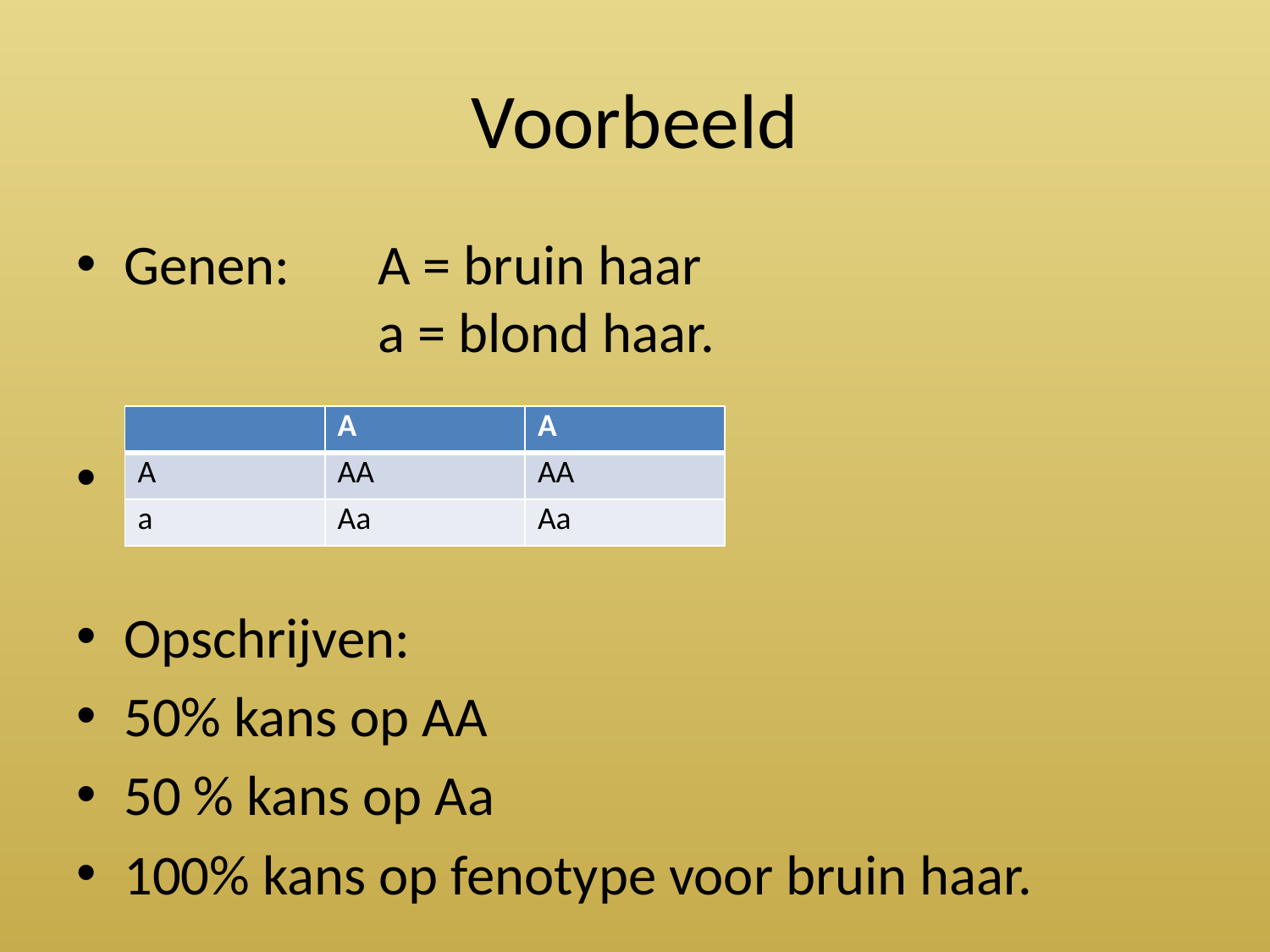

# Voorbeeld
Genen:	A = bruin haar
		a = blond haar.

Opschrijven:
50% kans op AA
50 % kans op Aa
100% kans op fenotype voor bruin haar.
|  | A | A |
| --- | --- | --- |
| A | AA | AA |
| a | Aa | Aa |